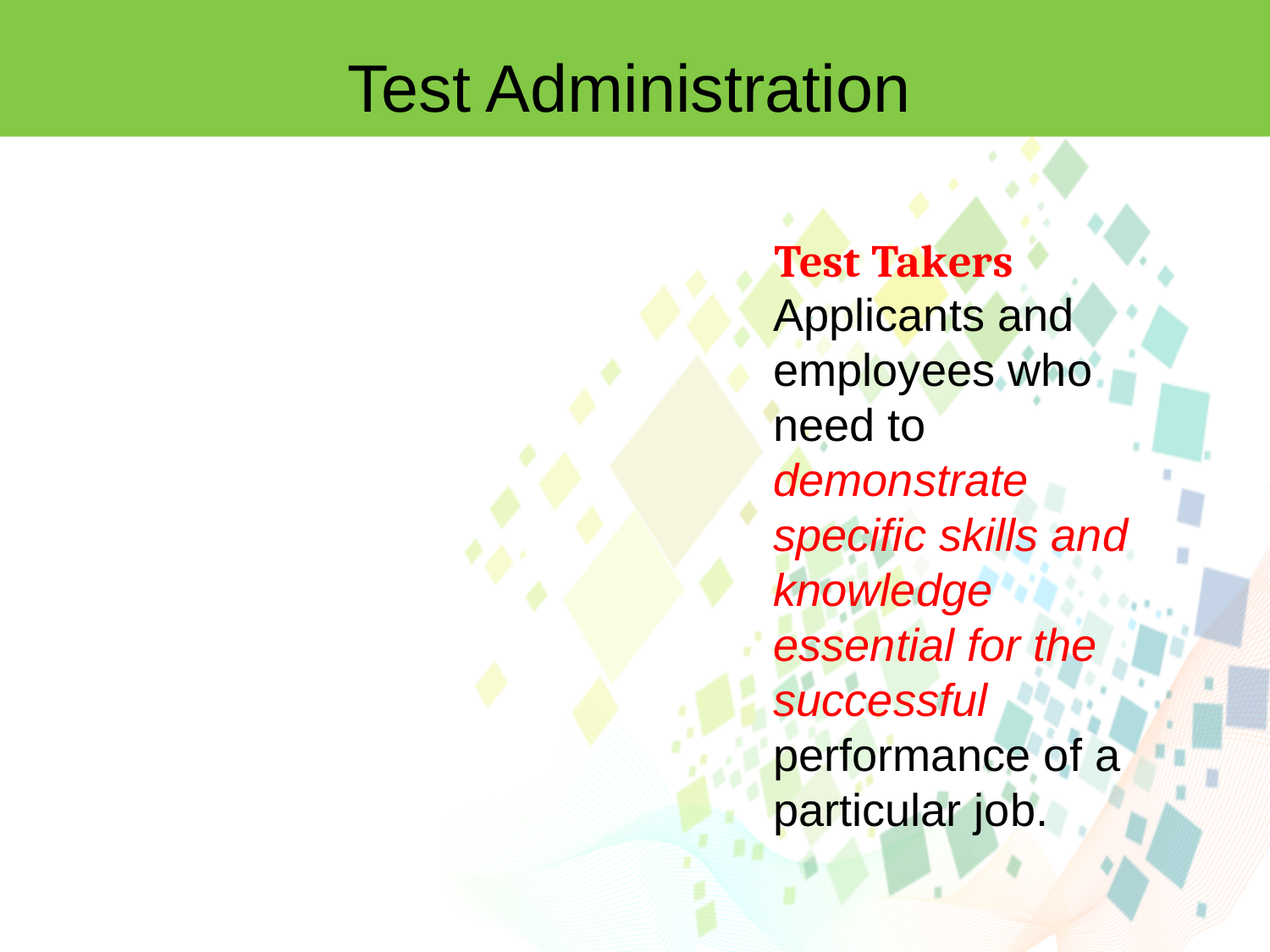

Test Administration
Test Takers
Applicants and employees who need to demonstrate speciﬁc skills and knowledge essential for the successful performance of a particular job.